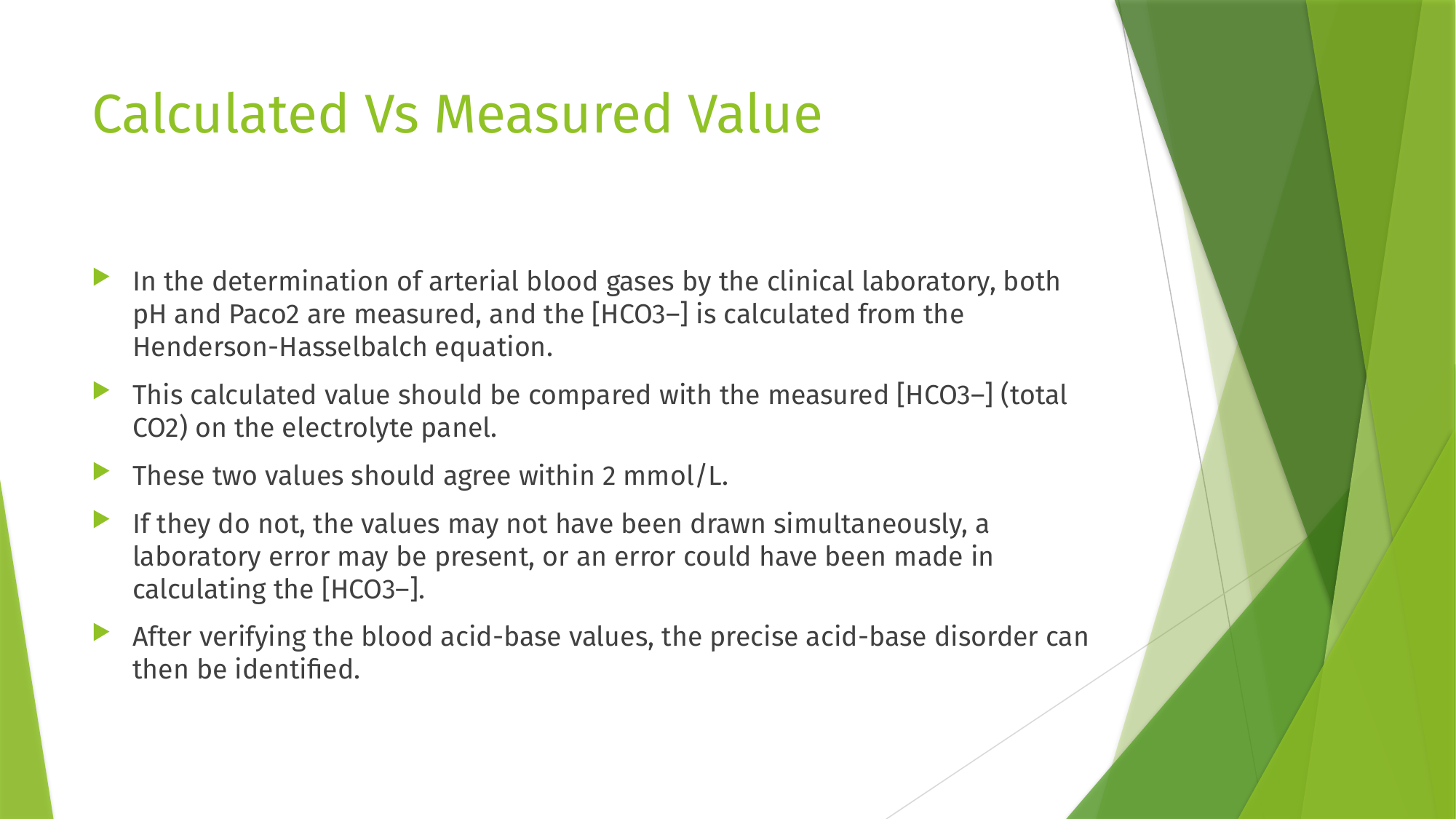

# Calculated Vs Measured Value
In the determination of arterial blood gases by the clinical laboratory, both pH and Paco2 are measured, and the [HCO3–] is calculated from the Henderson-Hasselbalch equation.
This calculated value should be compared with the measured [HCO3–] (total CO2) on the electrolyte panel.
These two values should agree within 2 mmol/L.
If they do not, the values may not have been drawn simultaneously, a laboratory error may be present, or an error could have been made in calculating the [HCO3–].
After verifying the blood acid-base values, the precise acid-base disorder can then be identified.